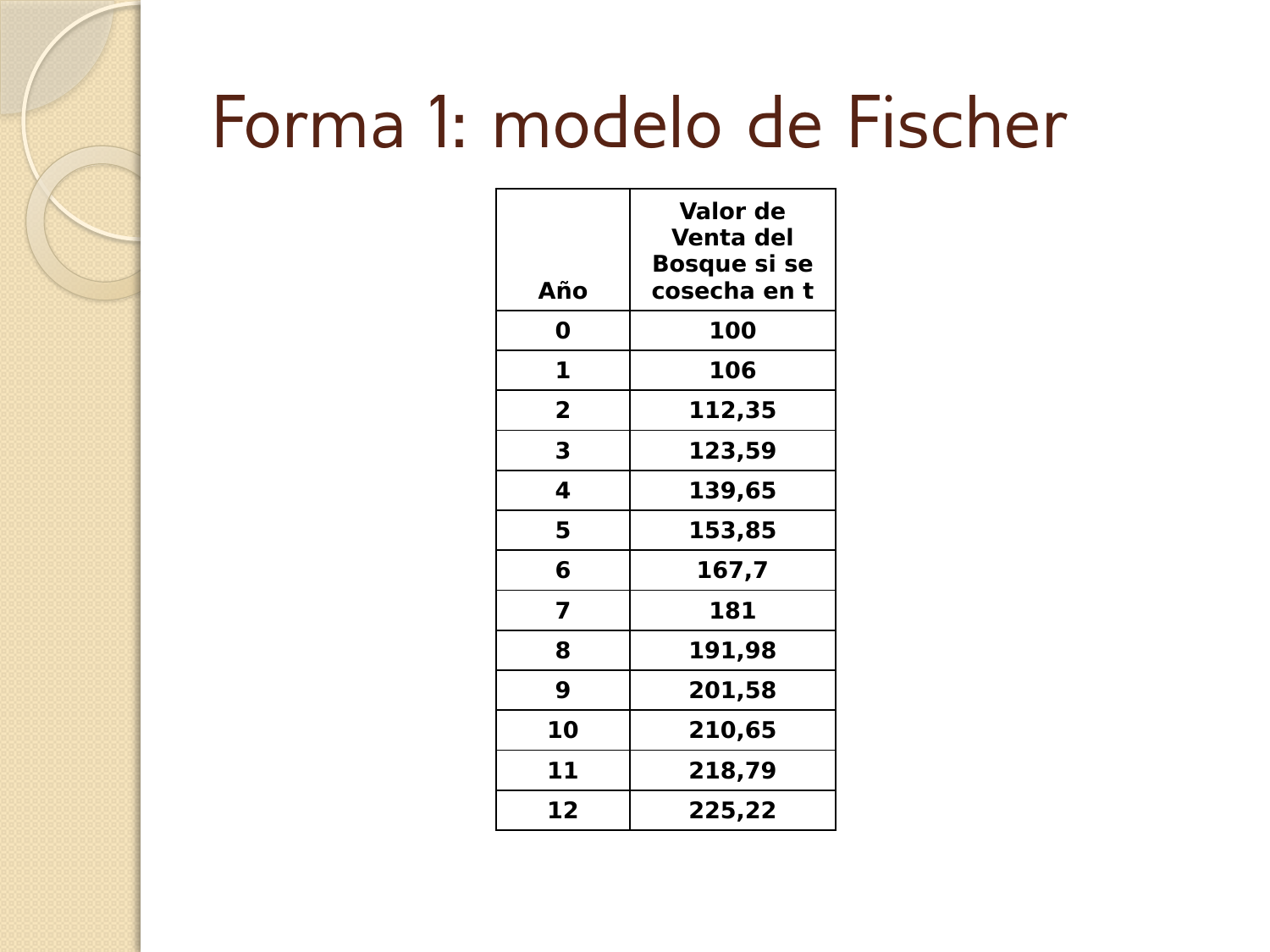

# Forma 1: modelo de Fischer
| Año | Valor de Venta del Bosque si se cosecha en t |
| --- | --- |
| 0 | 100 |
| 1 | 106 |
| 2 | 112,35 |
| 3 | 123,59 |
| 4 | 139,65 |
| 5 | 153,85 |
| 6 | 167,7 |
| 7 | 181 |
| 8 | 191,98 |
| 9 | 201,58 |
| 10 | 210,65 |
| 11 | 218,79 |
| 12 | 225,22 |